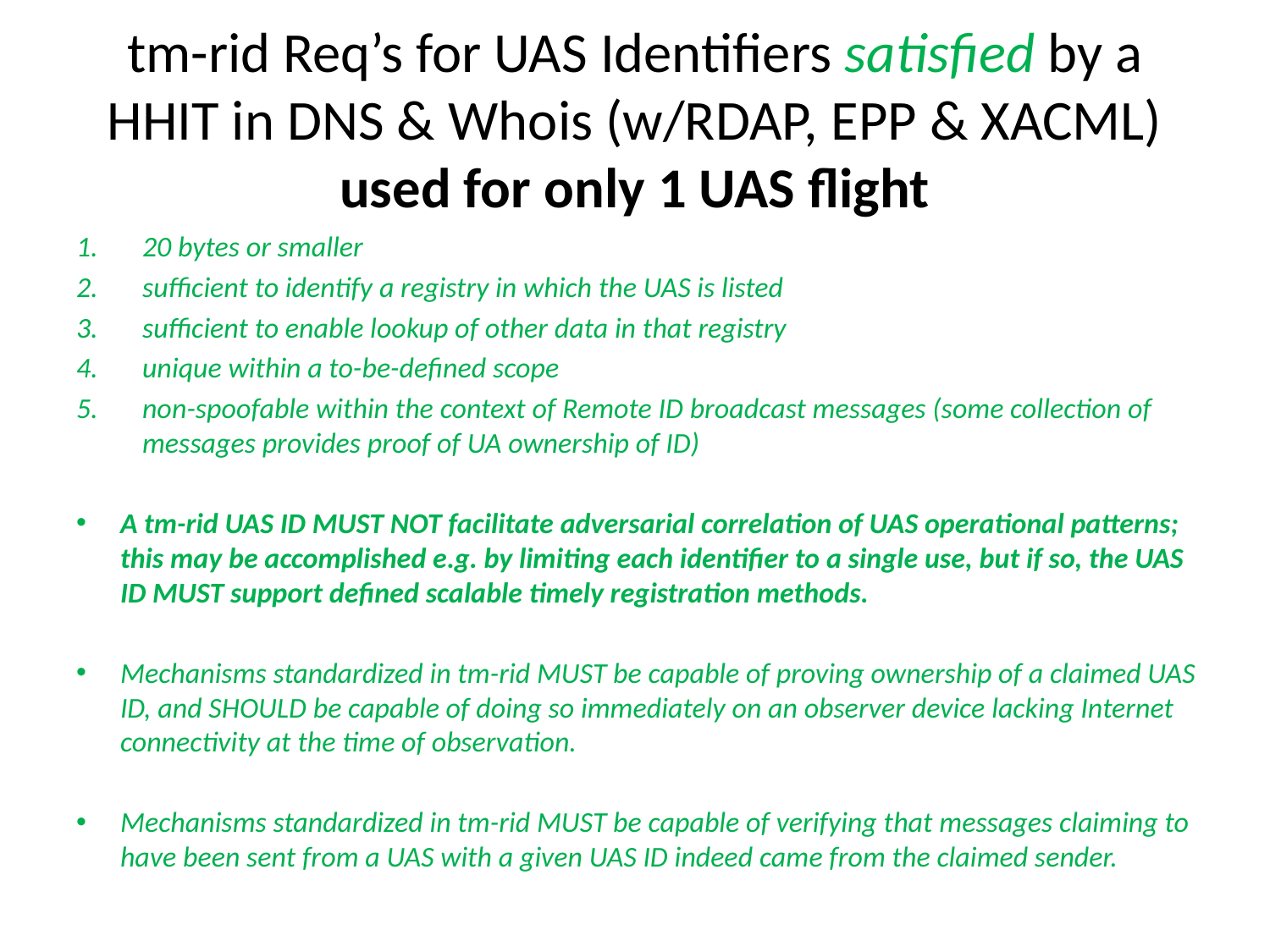

# tm-rid Req’s for UAS Identifiers satisfied by a HHIT in DNS & Whois (w/RDAP, EPP & XACML) used for only 1 UAS flight
20 bytes or smaller
sufficient to identify a registry in which the UAS is listed
sufficient to enable lookup of other data in that registry
unique within a to-be-defined scope
non-spoofable within the context of Remote ID broadcast messages (some collection of messages provides proof of UA ownership of ID)

A tm-rid UAS ID MUST NOT facilitate adversarial correlation of UAS operational patterns; this may be accomplished e.g. by limiting each identifier to a single use, but if so, the UAS ID MUST support defined scalable timely registration methods.

Mechanisms standardized in tm-rid MUST be capable of proving ownership of a claimed UAS ID, and SHOULD be capable of doing so immediately on an observer device lacking Internet connectivity at the time of observation.

Mechanisms standardized in tm-rid MUST be capable of verifying that messages claiming to have been sent from a UAS with a given UAS ID indeed came from the claimed sender.